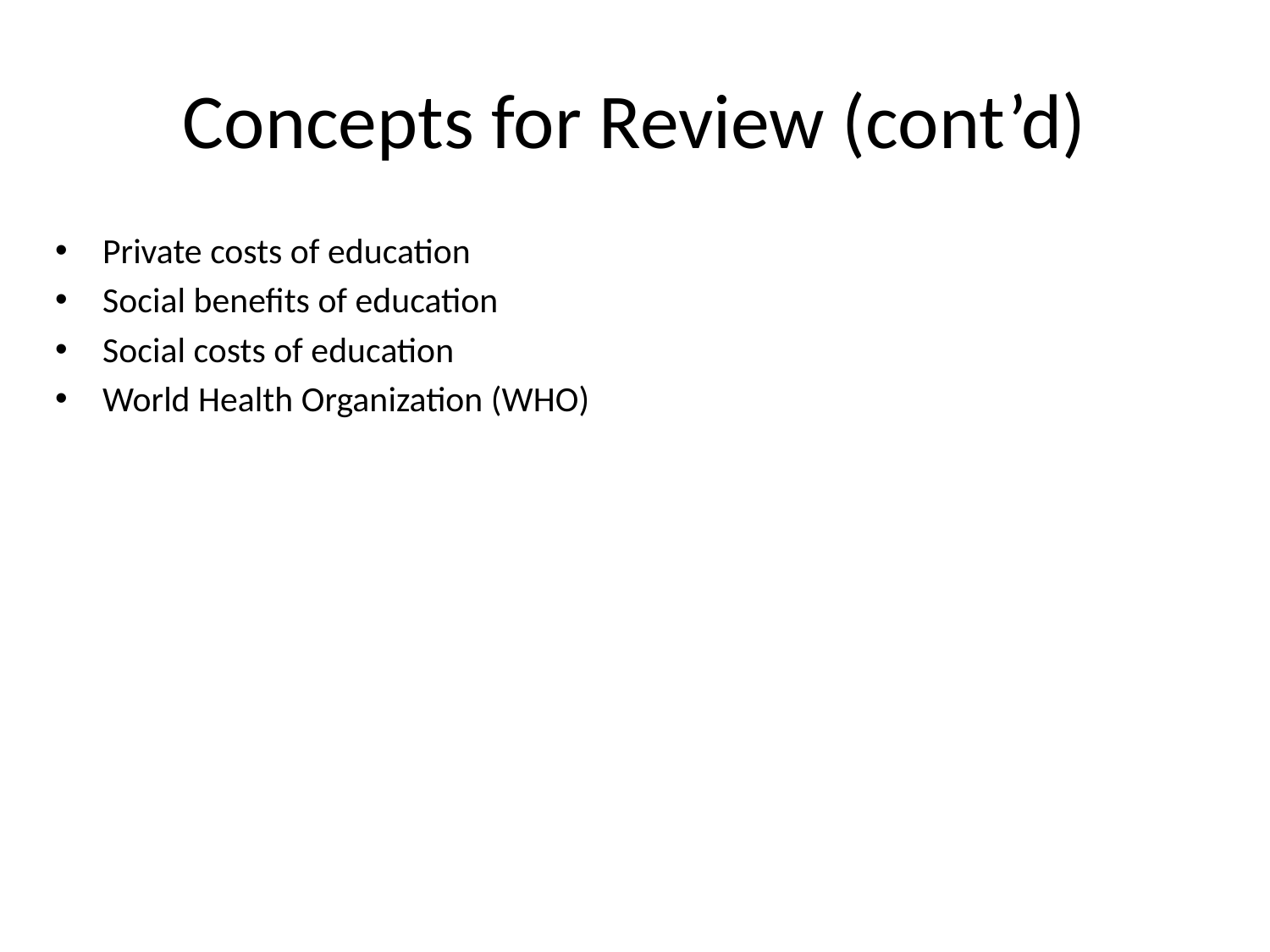

Concepts for Review (cont’d)
Private costs of education
Social benefits of education
Social costs of education
World Health Organization (WHO)